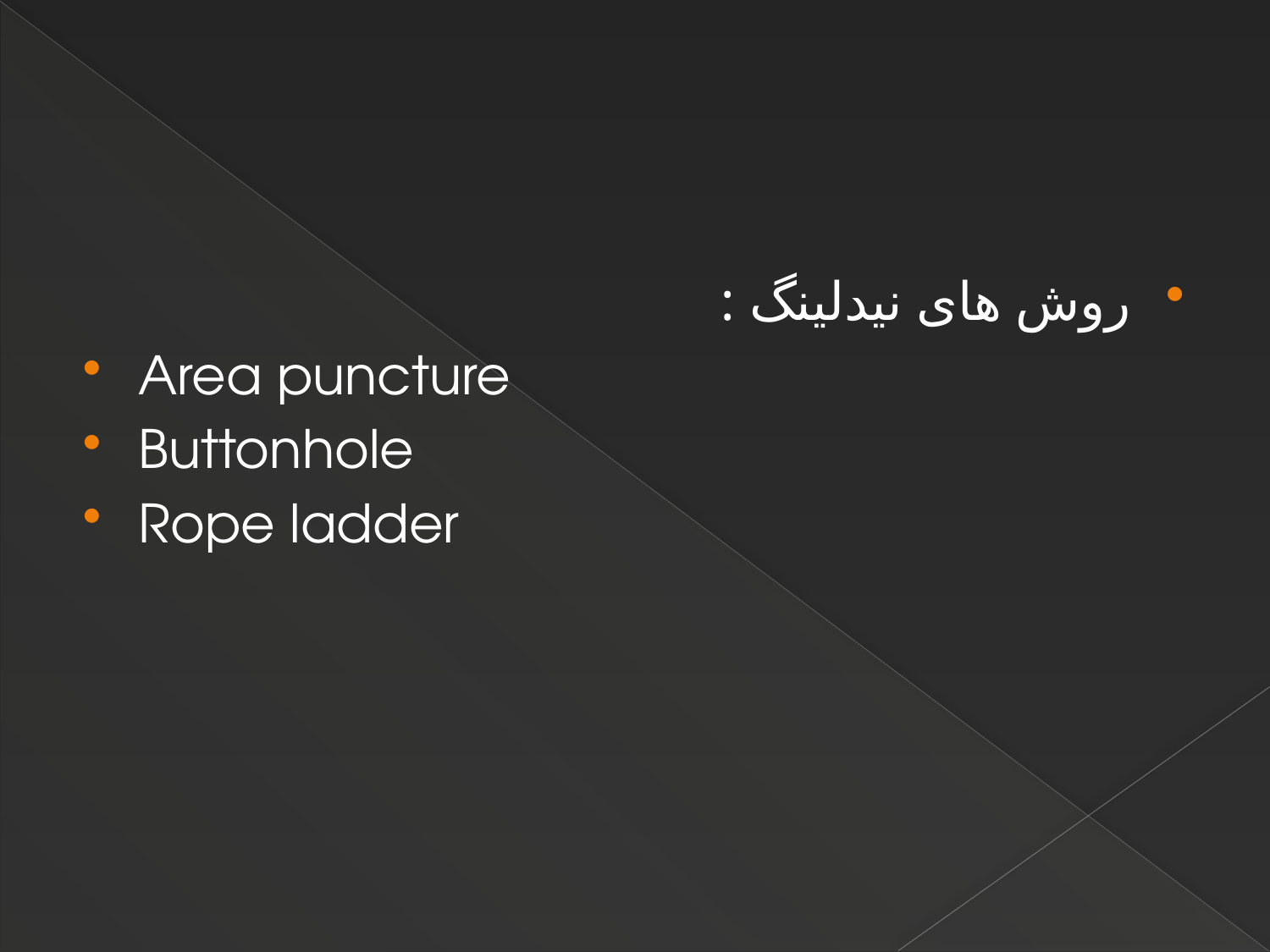

#
روش های نیدلینگ :
Area puncture
Buttonhole
Rope ladder